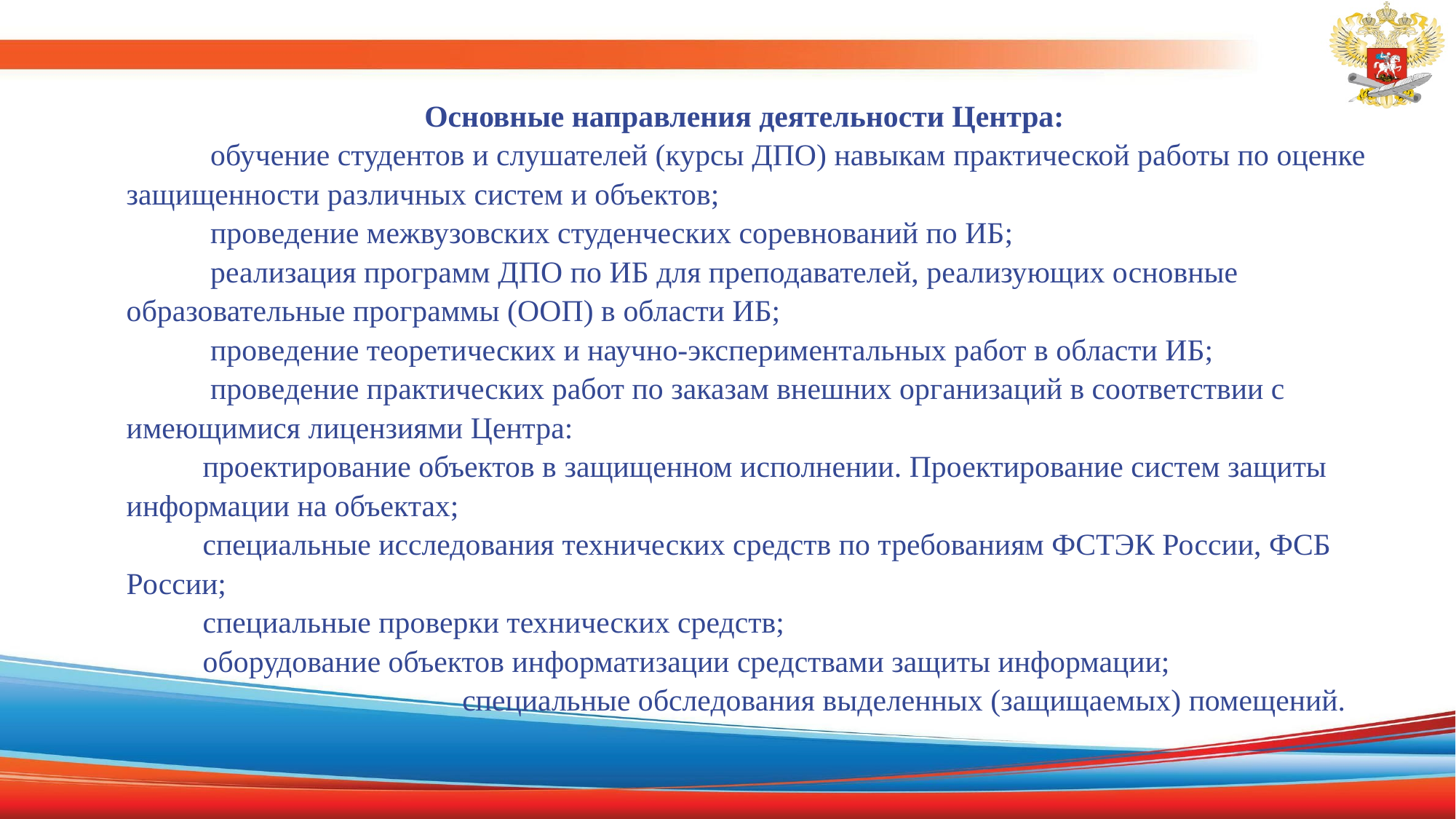

# Основные направления деятельности Центра: обучение студентов и слушателей (курсы ДПО) навыкам практической работы по оценке защищенности различных систем и объектов; проведение межвузовских студенческих соревнований по ИБ; реализация программ ДПО по ИБ для преподавателей, реализующих основные образовательные программы (ООП) в области ИБ; проведение теоретических и научно-экспериментальных работ в области ИБ; проведение практических работ по заказам внешних организаций в соответствии с имеющимися лицензиями Центра: проектирование объектов в защищенном исполнении. Проектирование систем защиты информации на объектах; специальные исследования технических средств по требованиям ФСТЭК России, ФСБ России; специальные проверки технических средств; оборудование объектов информатизации средствами защиты информации; специальные обследования выделенных (защищаемых) помещений.